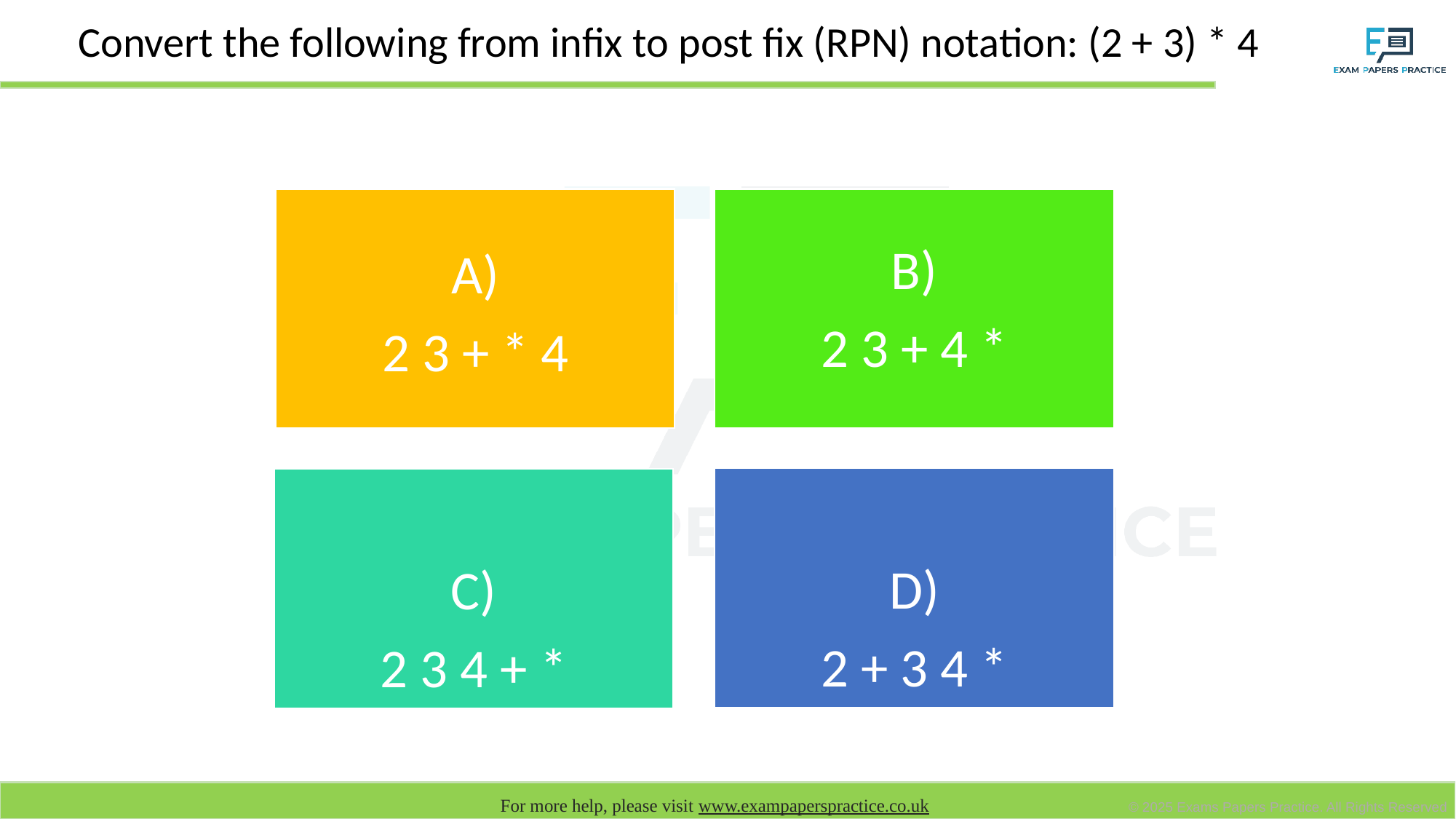

# Convert the following from infix to post fix (RPN) notation: (2 + 3) * 4

A)
2 3 + * 4

B)
2 3 + 4 *

C)
2 3 4 + *

D)
2 + 3 4 *